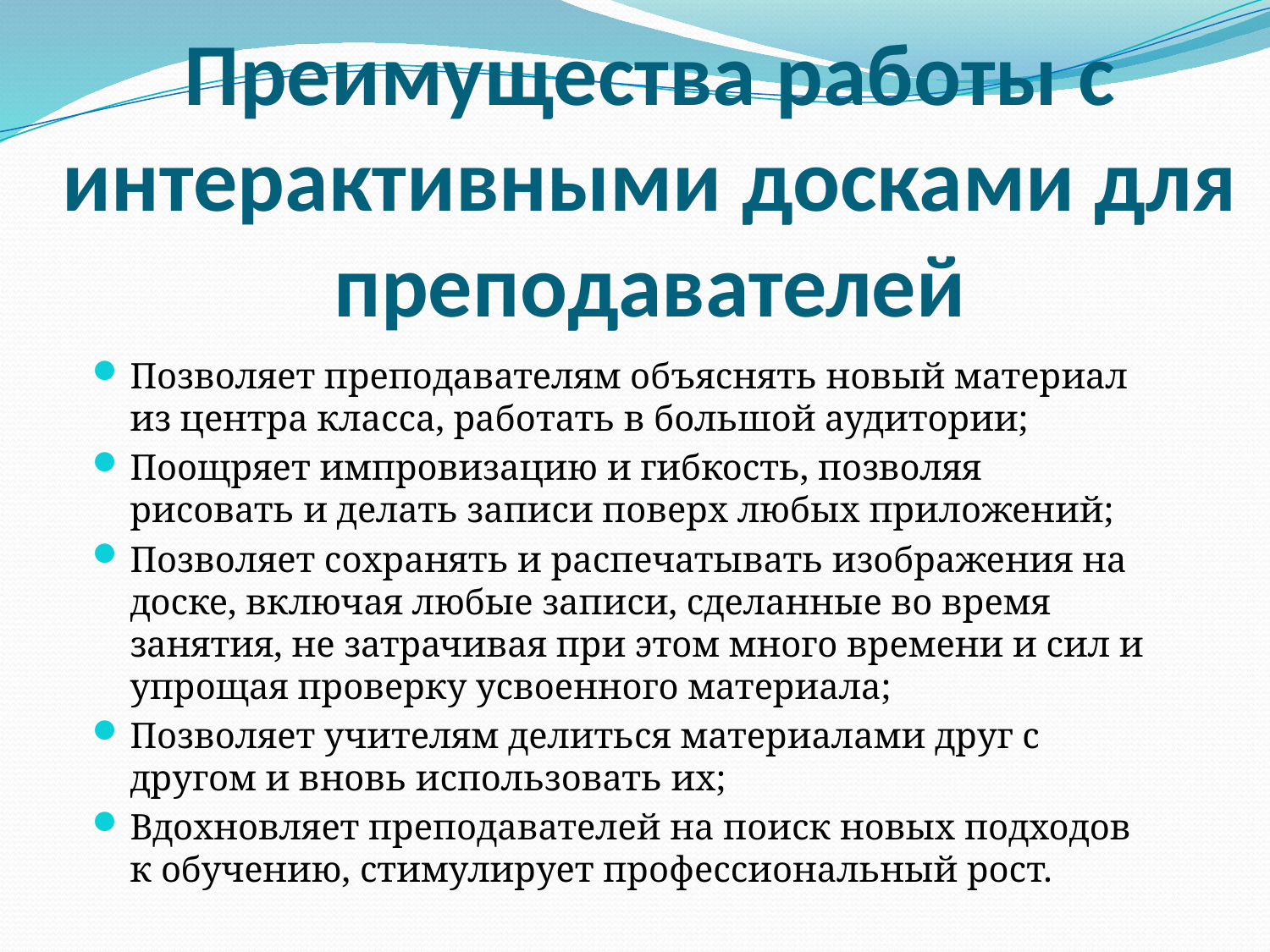

# Преимущества работы с интерактивными досками для преподавателей
Позволяет преподавателям объяснять новый материал из центра класса, работать в большой аудитории;
Поощряет импровизацию и гибкость, позволяя рисовать и делать записи поверх любых приложений;
Позволяет сохранять и распечатывать изображения на доске, включая любые записи, сделанные во время занятия, не затрачивая при этом много времени и сил и упрощая проверку усвоенного материала;
Позволяет учителям делиться материалами друг с другом и вновь использовать их;
Вдохновляет преподавателей на поиск новых подходов к обучению, стимулирует профессиональный рост.